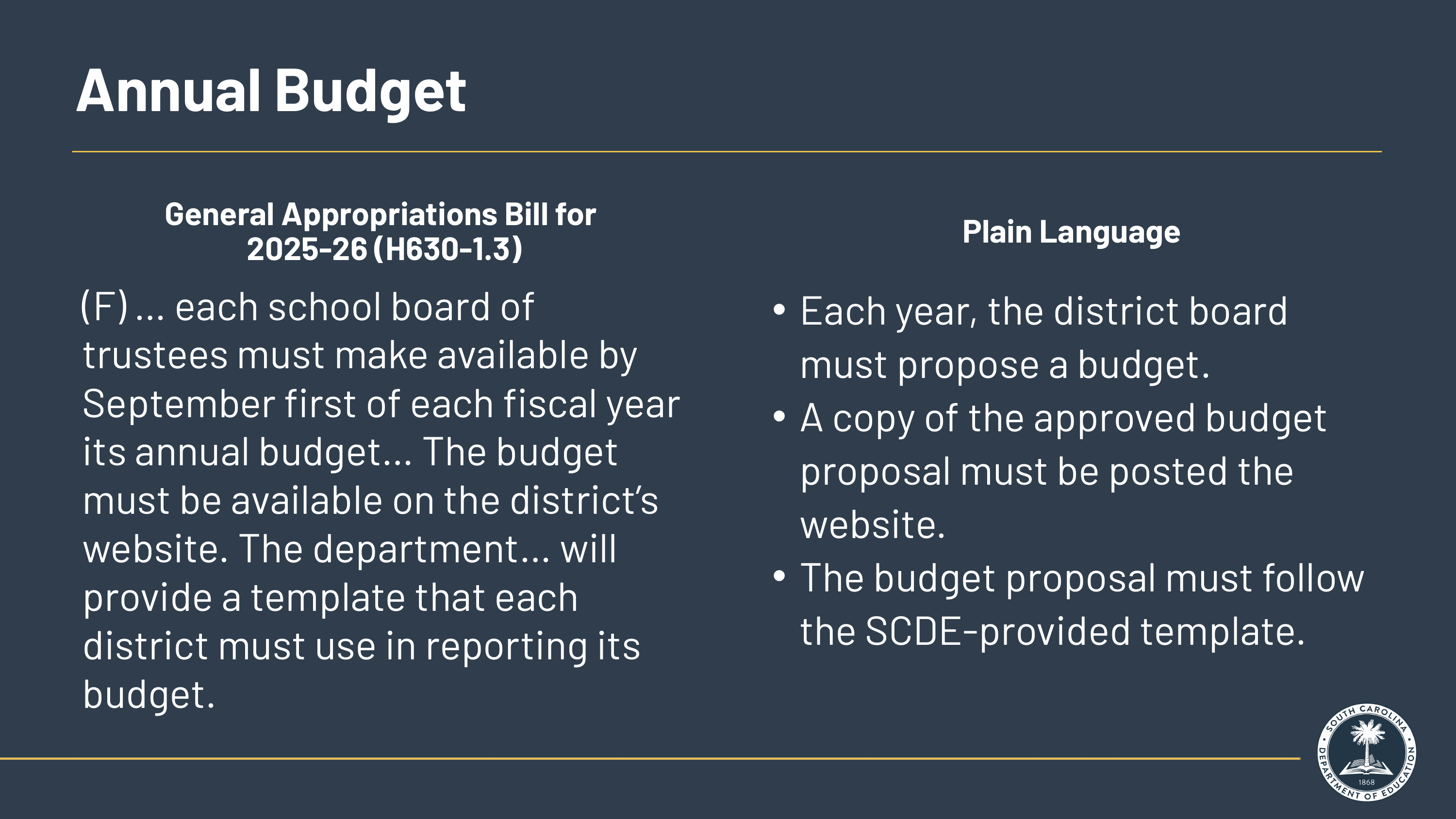

# Annual Budget
General Appropriations Bill for
2025-26 (H630-1.3)
Plain Language
(F) … each school board of trustees must make available by September first of each fiscal year its annual budget… The budget must be available on the district’s website. The department… will provide a template that each district must use in reporting its budget.
Each year, the district board must propose a budget.
A copy of the approved budget proposal must be posted the website.
The budget proposal must follow the SCDE-provided template.